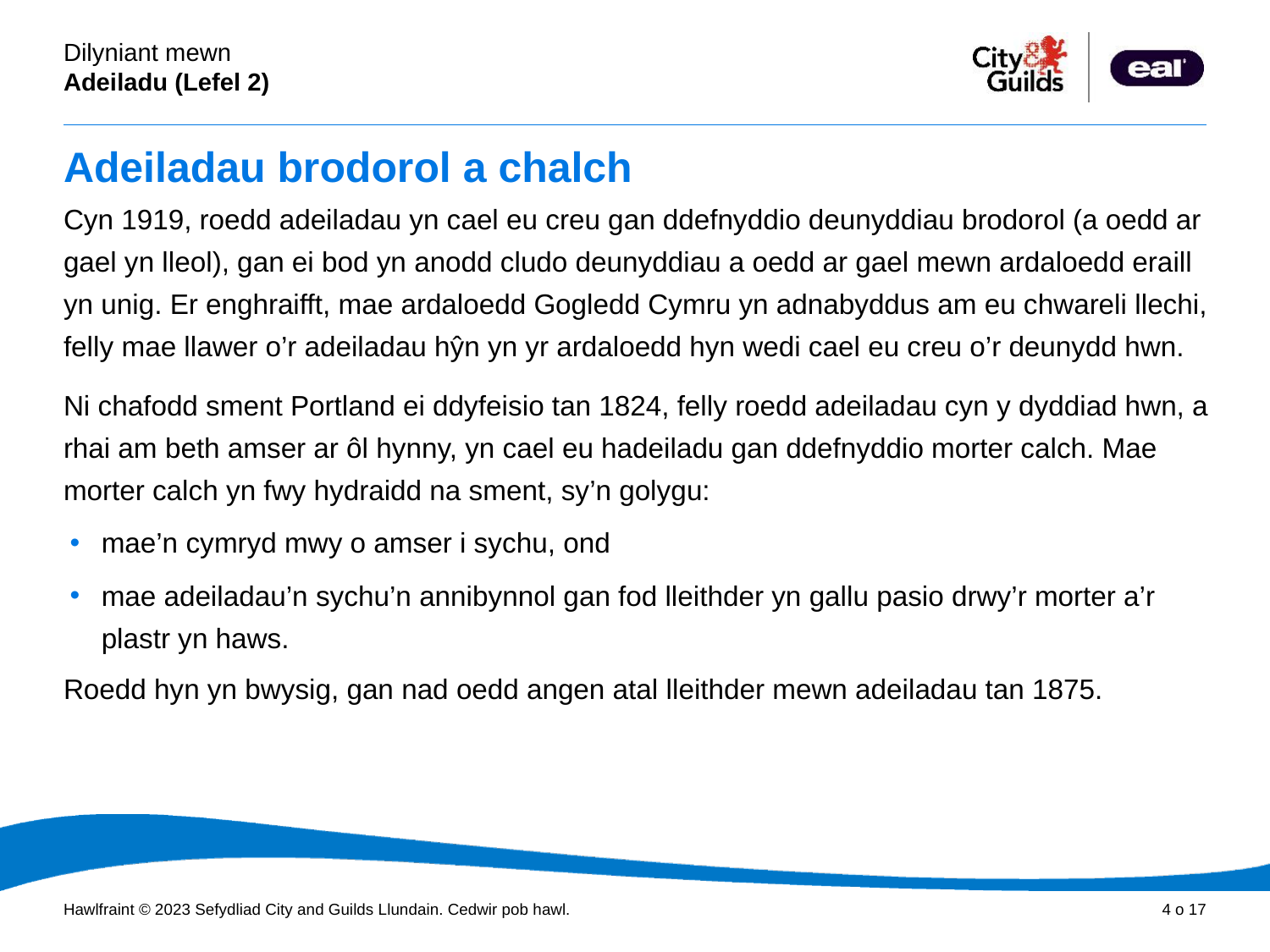

# Adeiladau brodorol a chalch
Cyn 1919, roedd adeiladau yn cael eu creu gan ddefnyddio deunyddiau brodorol (a oedd ar gael yn lleol), gan ei bod yn anodd cludo deunyddiau a oedd ar gael mewn ardaloedd eraill yn unig. Er enghraifft, mae ardaloedd Gogledd Cymru yn adnabyddus am eu chwareli llechi, felly mae llawer o’r adeiladau hŷn yn yr ardaloedd hyn wedi cael eu creu o’r deunydd hwn.
Ni chafodd sment Portland ei ddyfeisio tan 1824, felly roedd adeiladau cyn y dyddiad hwn, a rhai am beth amser ar ôl hynny, yn cael eu hadeiladu gan ddefnyddio morter calch. Mae morter calch yn fwy hydraidd na sment, sy’n golygu:
mae’n cymryd mwy o amser i sychu, ond
mae adeiladau’n sychu’n annibynnol gan fod lleithder yn gallu pasio drwy’r morter a’r plastr yn haws.
Roedd hyn yn bwysig, gan nad oedd angen atal lleithder mewn adeiladau tan 1875.